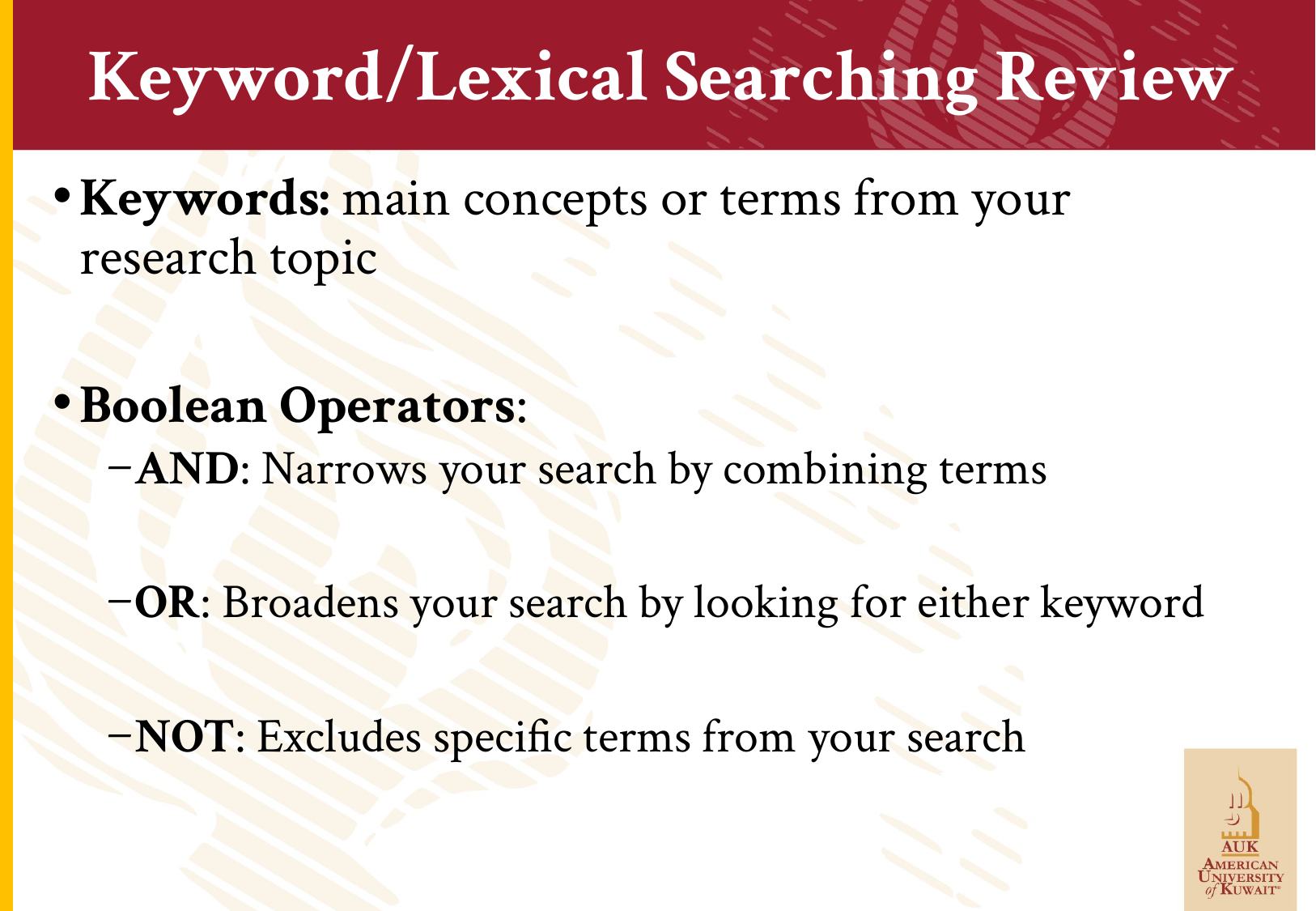

# Keyword/Lexical Searching Review
Keywords: main concepts or terms from your research topic

Boolean Operators:
AND: Narrows your search by combining terms

OR: Broadens your search by looking for either keyword

NOT: Excludes specific terms from your search